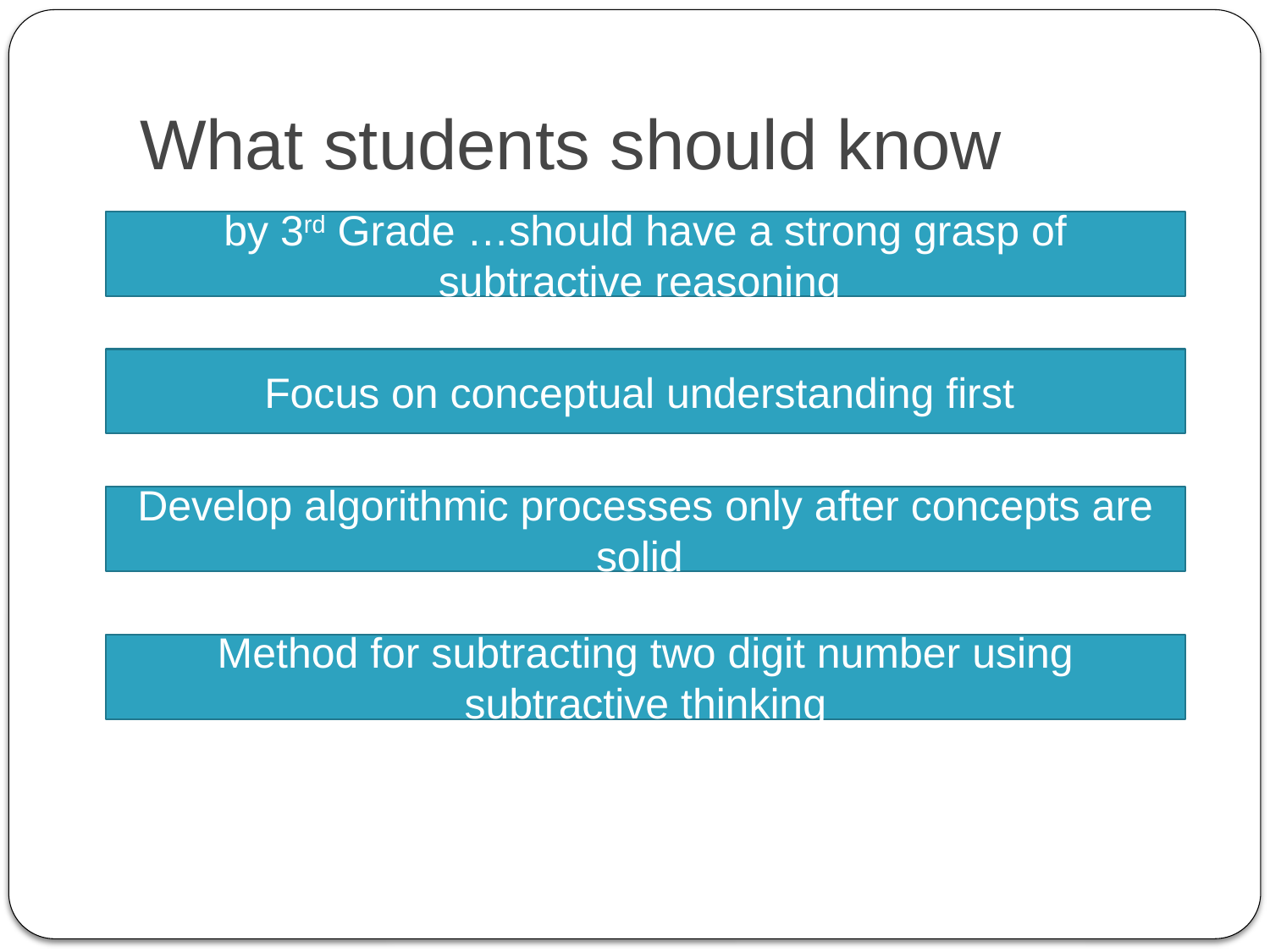

# What students should know
by 3rd Grade …should have a strong grasp of subtractive reasoning
Focus on conceptual understanding first
Develop algorithmic processes only after concepts are solid
Method for subtracting two digit number using subtractive thinking